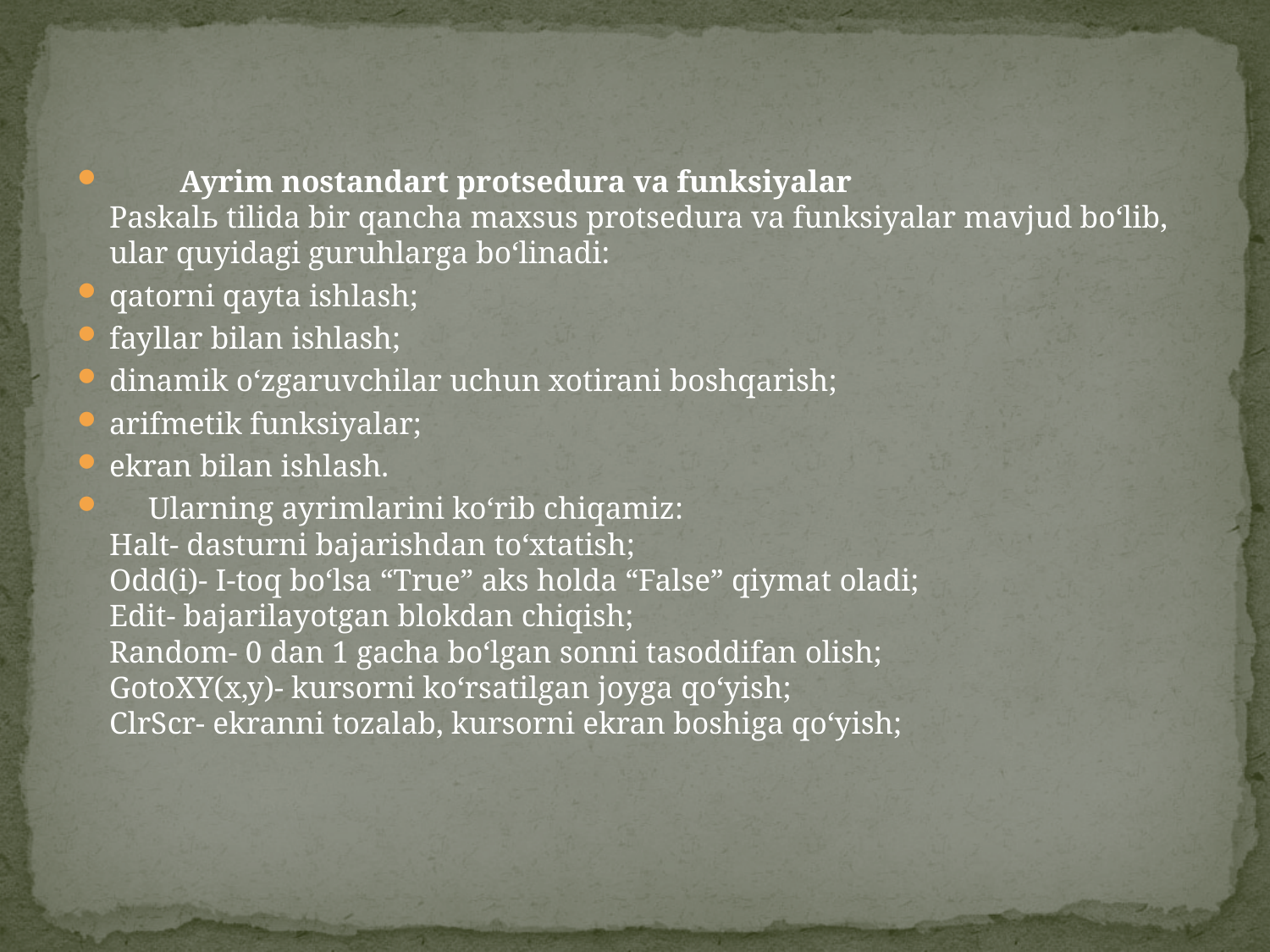

Ayrim nostandart protsedura va funksiyalar
Paskalь tilida bir qancha maxsus protsedura va funksiyalar mavjud bo‘lib, ular quyidagi guruhlarga bo‘linadi:
qatorni qayta ishlash;
fayllar bilan ishlash;
dinamik o‘zgaruvchilar uchun xotirani boshqarish;
arifmetik funksiyalar;
ekran bilan ishlash.
     Ularning ayrimlarini ko‘rib chiqamiz: 
Halt- dasturni bajarishdan to‘xtatish;
Odd(i)- I-toq bo‘lsa “True” aks holda “False” qiymat oladi;
Edit- bajarilayotgan blokdan chiqish;
Random- 0 dan 1 gacha bo‘lgan sonni tasoddifan olish;
GotoXY(x,y)- kursorni ko‘rsatilgan joyga qo‘yish;
ClrScr- ekranni tozalab, kursorni ekran boshiga qo‘yish;